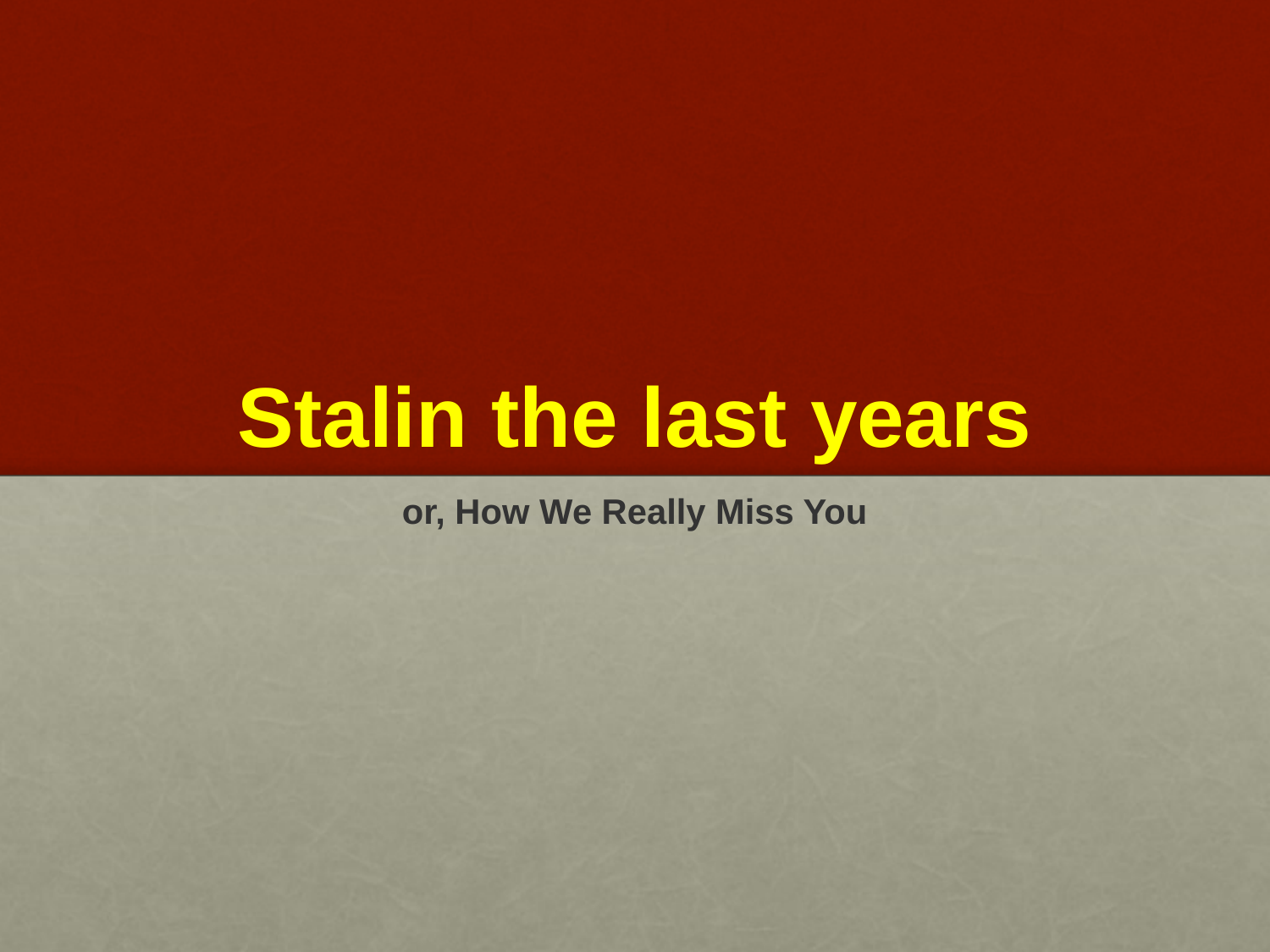

# Stalin the last years
or, How We Really Miss You